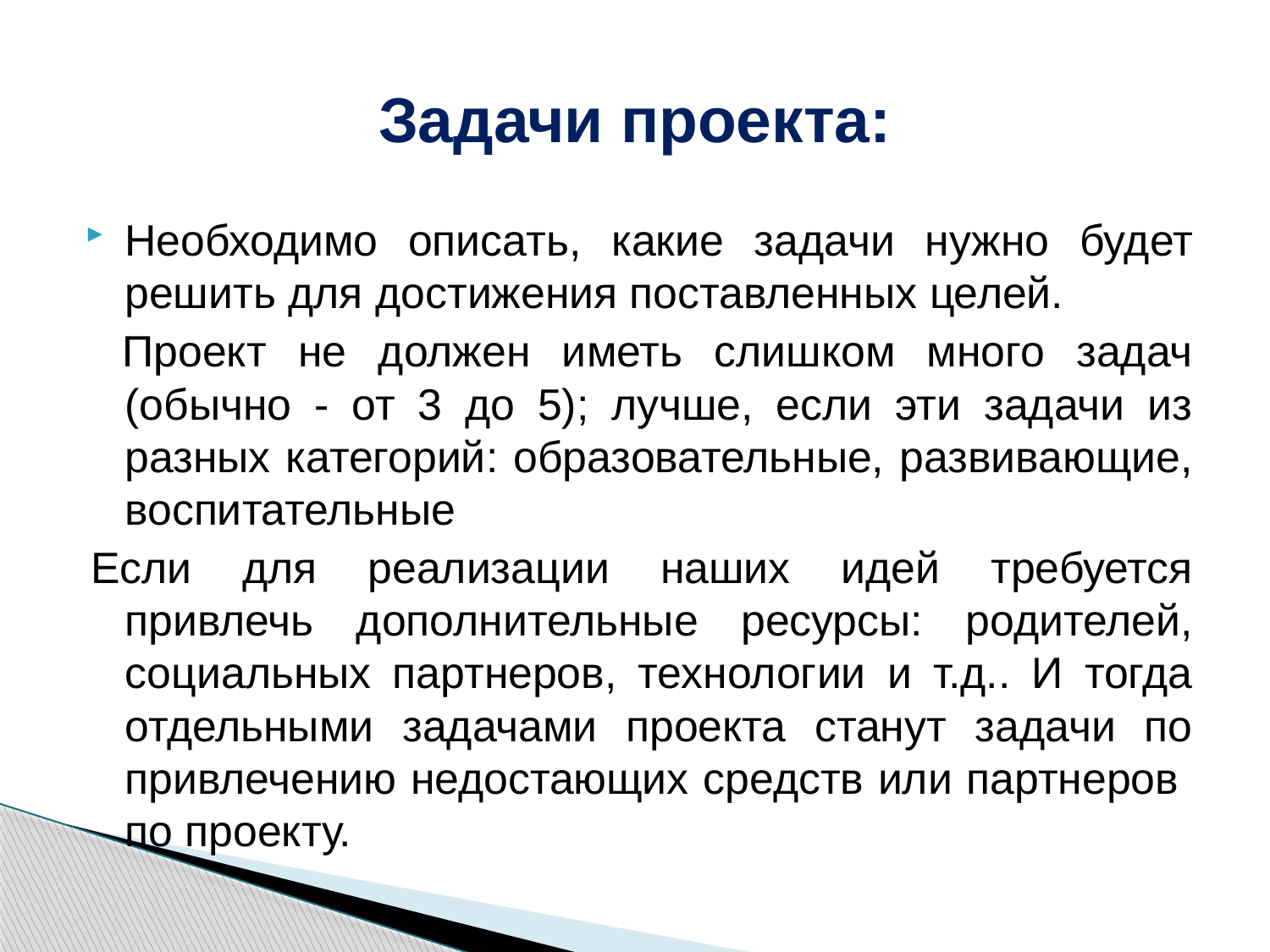

# Задачи проекта:
Необходимо описать, какие задачи нужно будет решить для достижения поставленных целей.
 Проект не должен иметь слишком много задач (обычно - от 3 до 5); лучше, если эти задачи из разных категорий: образовательные, развивающие, воспитательные
Если для реализации наших идей требуется привлечь дополнительные ресурсы: родителей, социальных партнеров, технологии и т.д.. И тогда отдельными задачами проекта станут задачи по привлечению недостающих средств или партнеров  по проекту.